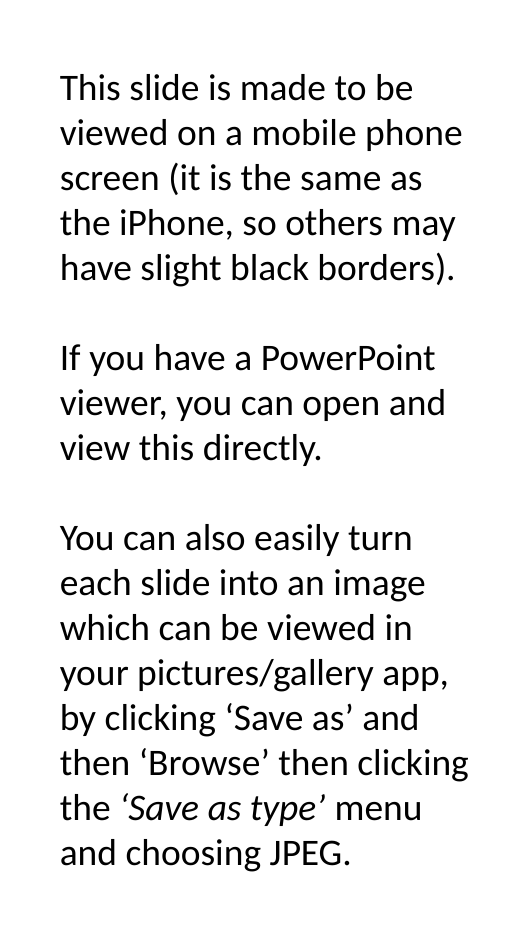

This slide is made to be viewed on a mobile phone screen (it is the same as the iPhone, so others may have slight black borders).

If you have a PowerPoint viewer, you can open and view this directly.

You can also easily turn each slide into an image which can be viewed in your pictures/gallery app, by clicking ‘Save as’ and then ‘Browse’ then clicking the ‘Save as type’ menu and choosing JPEG.